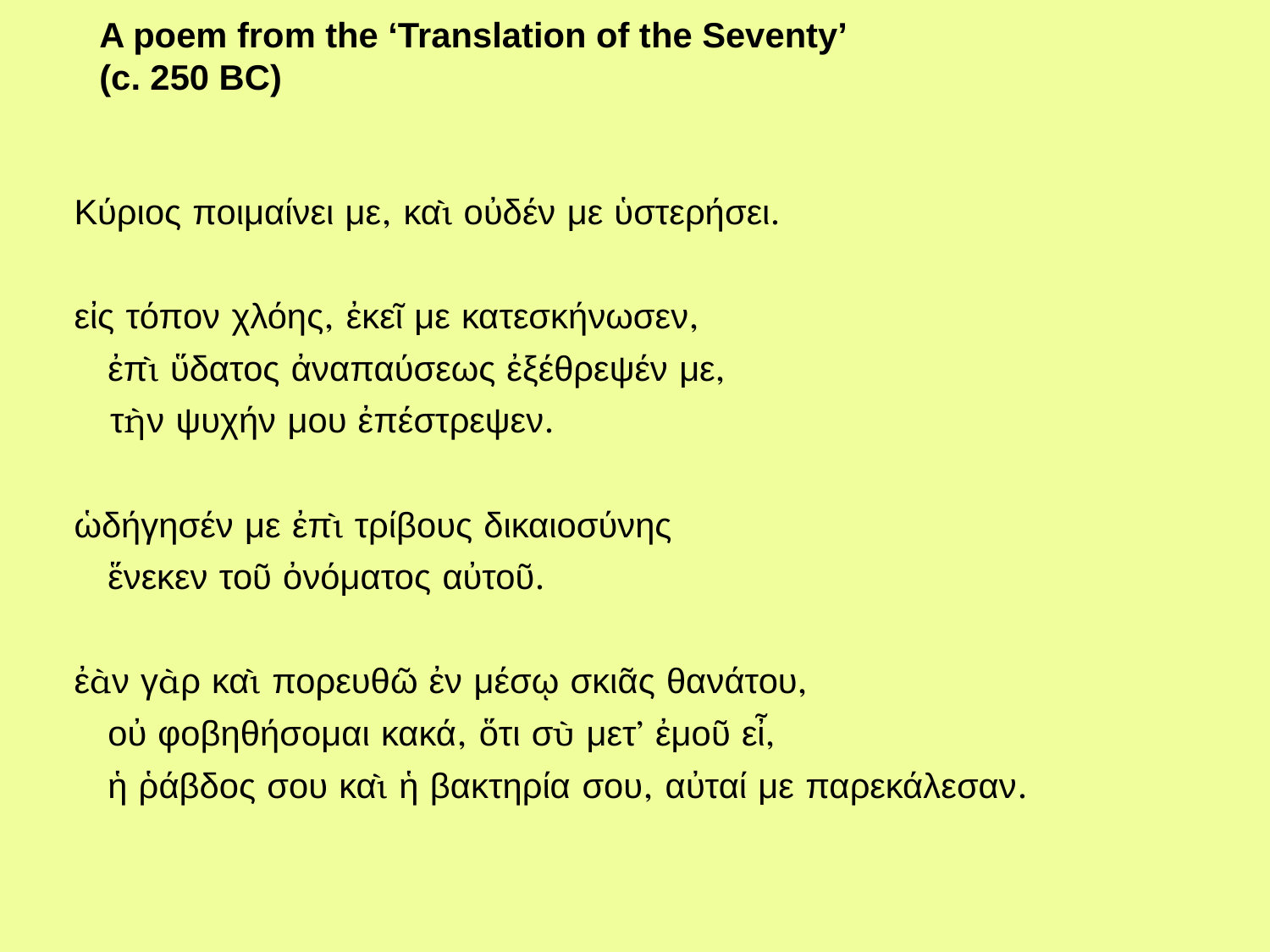

A poem from the ‘Translation of the Seventy’
(c. 250 BC)
#

Κύριος ποιμαίνει με, καὶ οὐδέν με ὑστερήσει.

εἰς τόπον χλόης, ἐκεῖ με κατεσκήνωσεν,
   ἐπὶ ὕδατος ἀναπαύσεως ἐξέθρεψέν με,
   τὴν ψυχήν μου ἐπέστρεψεν.

ὡδήγησέν με ἐπὶ τρίβους δικαιοσύνης
   ἕνεκεν τοῦ ὀνόματος αὐτοῦ.

ἐὰν γὰρ καὶ πορευθῶ ἐν μέσῳ σκιᾶς θανάτου,
   οὐ φοβηθήσομαι κακά, ὅτι σὺ μετ’ ἐμοῦ εἶ,
   ἡ ῥάβδος σου καὶ ἡ βακτηρία σου, αὐταί με παρεκάλεσαν.